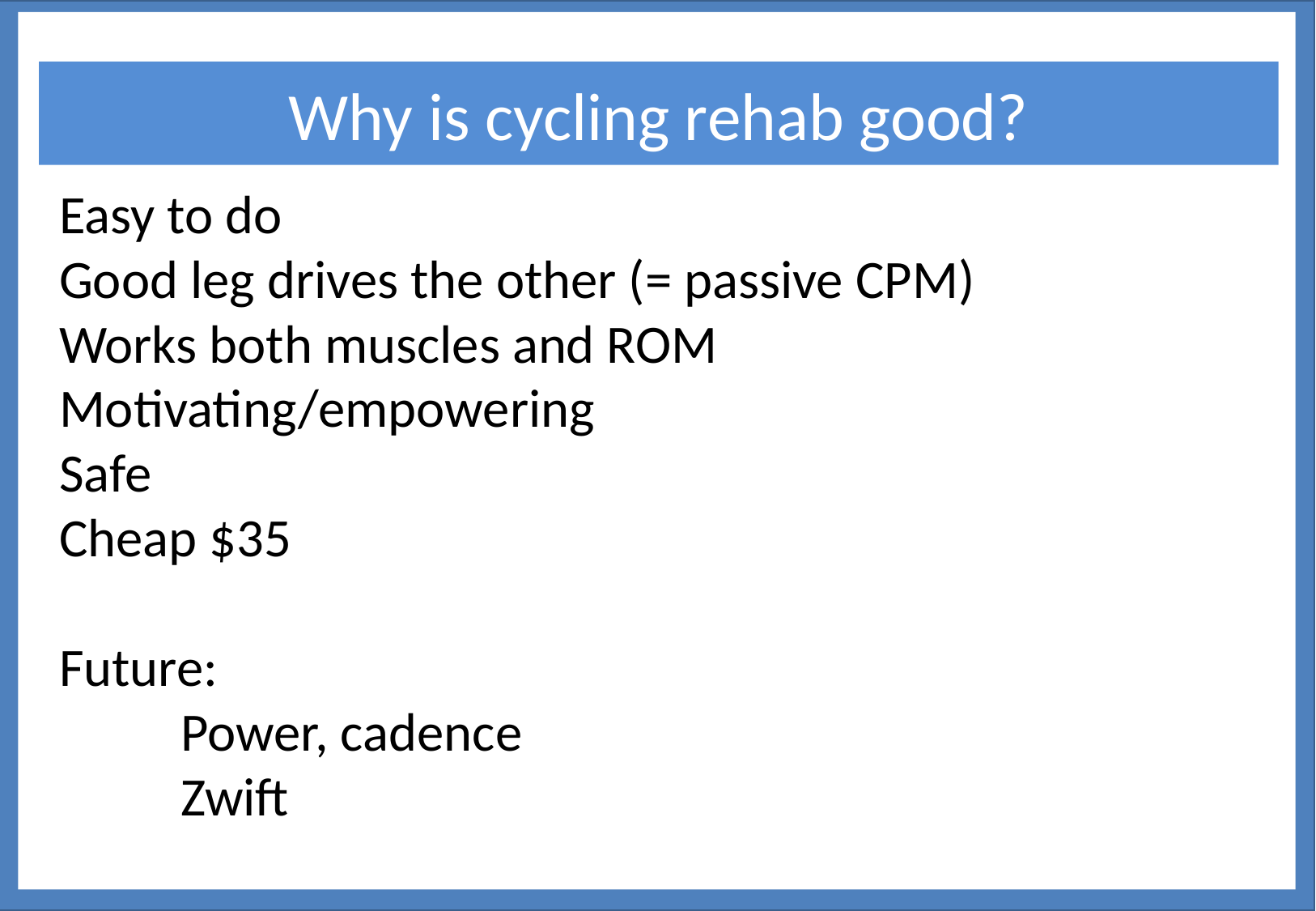

v
Why is cycling rehab good?
Easy to do
Good leg drives the other (= passive CPM)
Works both muscles and ROM
Motivating/empowering
Safe
Cheap $35

Future:
	Power, cadence
	Zwift